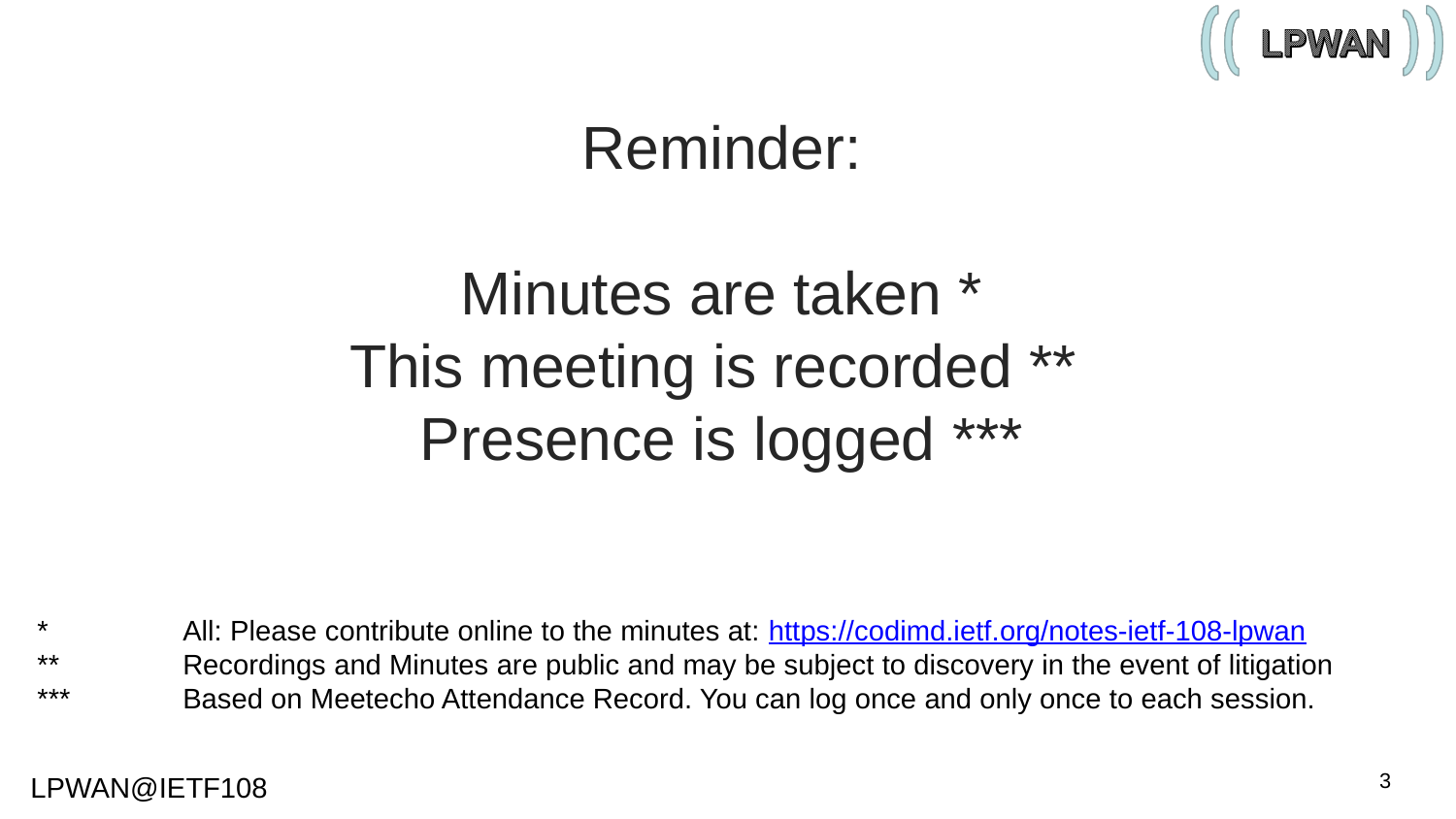

Reminder:
Minutes are taken *
This meeting is recorded **
Presence is logged ***
* 	All: Please contribute online to the minutes at: https://codimd.ietf.org/notes-ietf-108-lpwan
**   	Recordings and Minutes are public and may be subject to discovery in the event of litigation
***	Based on Meetecho Attendance Record. You can log once and only once to each session.
3